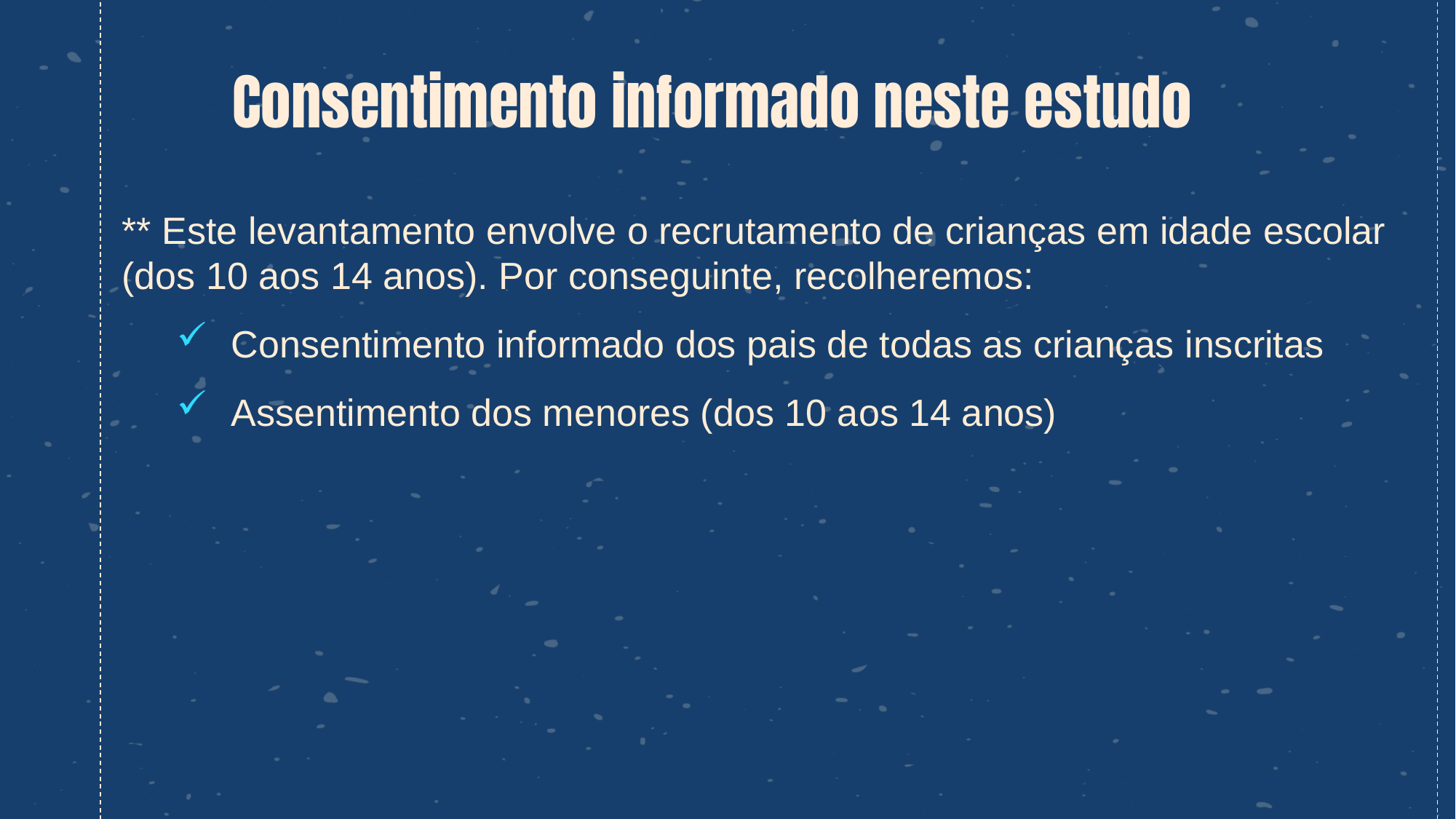

# Consentimento informado neste estudo
** Este levantamento envolve o recrutamento de crianças em idade escolar (dos 10 aos 14 anos). Por conseguinte, recolheremos:
Consentimento informado dos pais de todas as crianças inscritas
Assentimento dos menores (dos 10 aos 14 anos)